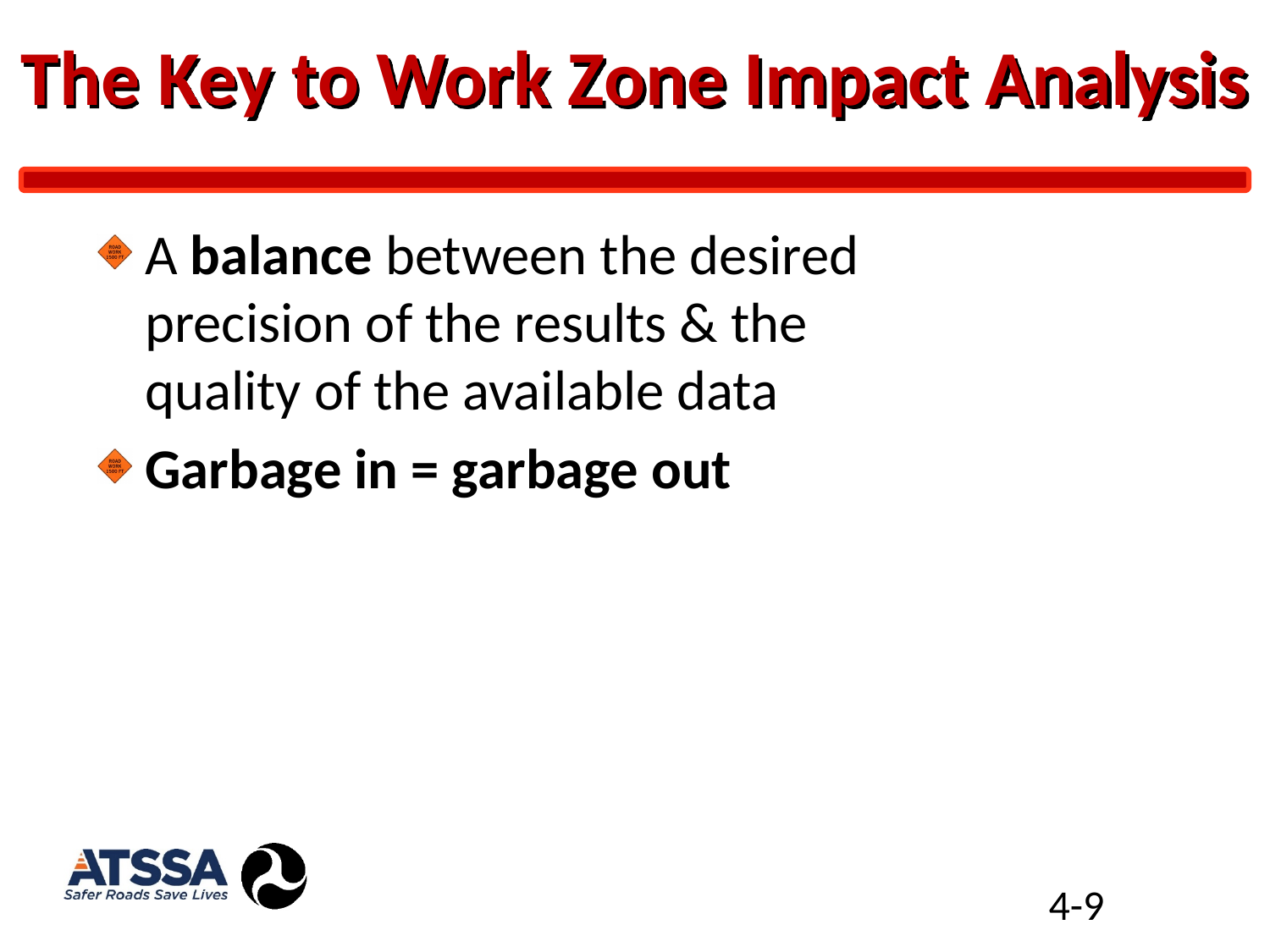

# The Key to Work Zone Impact Analysis
A balance between the desired precision of the results & the quality of the available data
Garbage in = garbage out